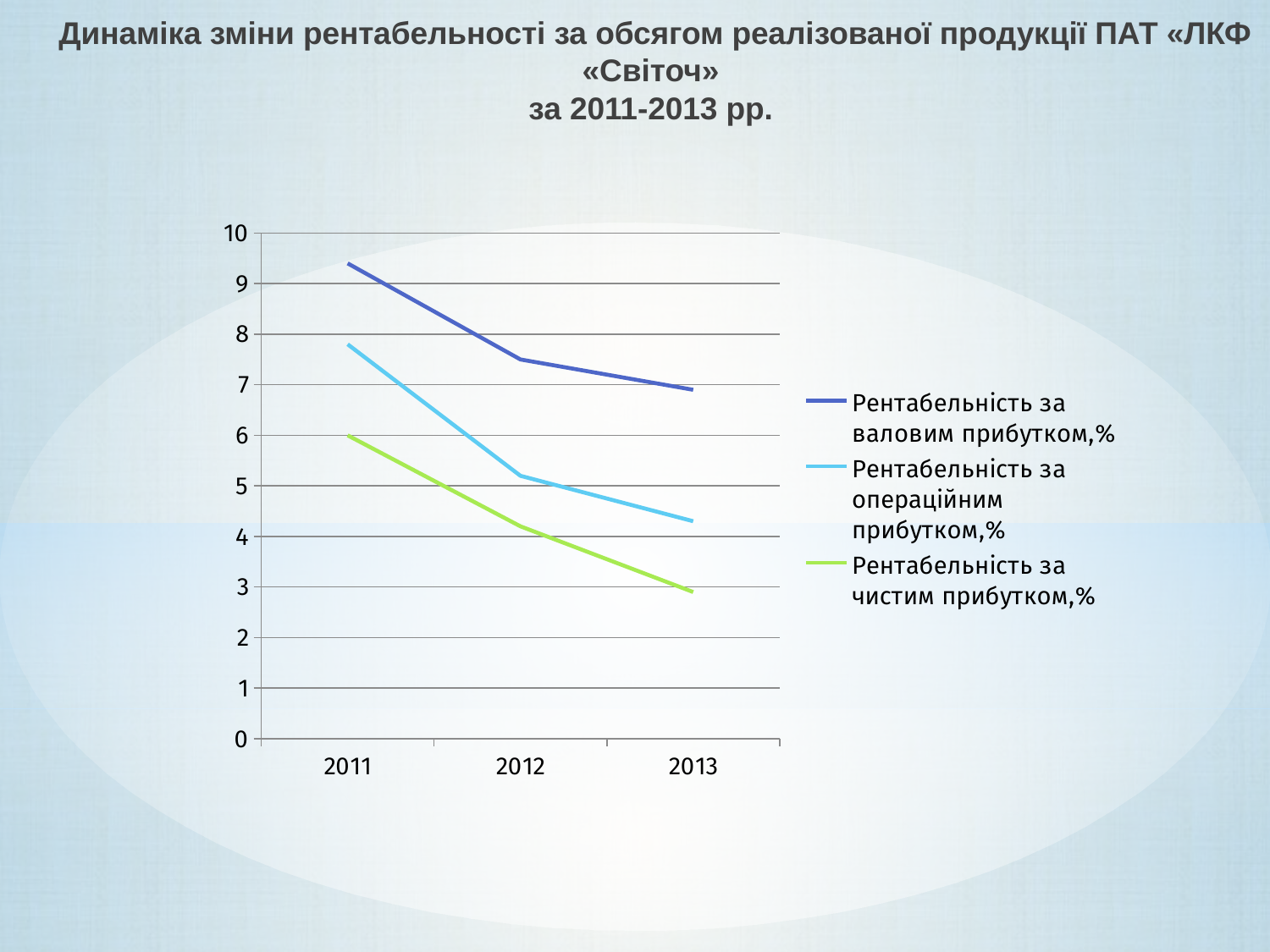

# Динаміка зміни рентабельності за обсягом реалізованої продукції ПАТ «ЛКФ «Світоч» за 2011-2013 рр.

### Chart

| Category | Рентабельність за валовим прибутком,% | Рентабельність за операційним прибутком,% | Рентабельність за чистим прибутком,% |
|---|---|---|---|
| 2011 | 9.4 | 7.8 | 6.0 |
| 2012 | 7.5 | 5.2 | 4.2 |
| 2013 | 6.9 | 4.3 | 2.9 |